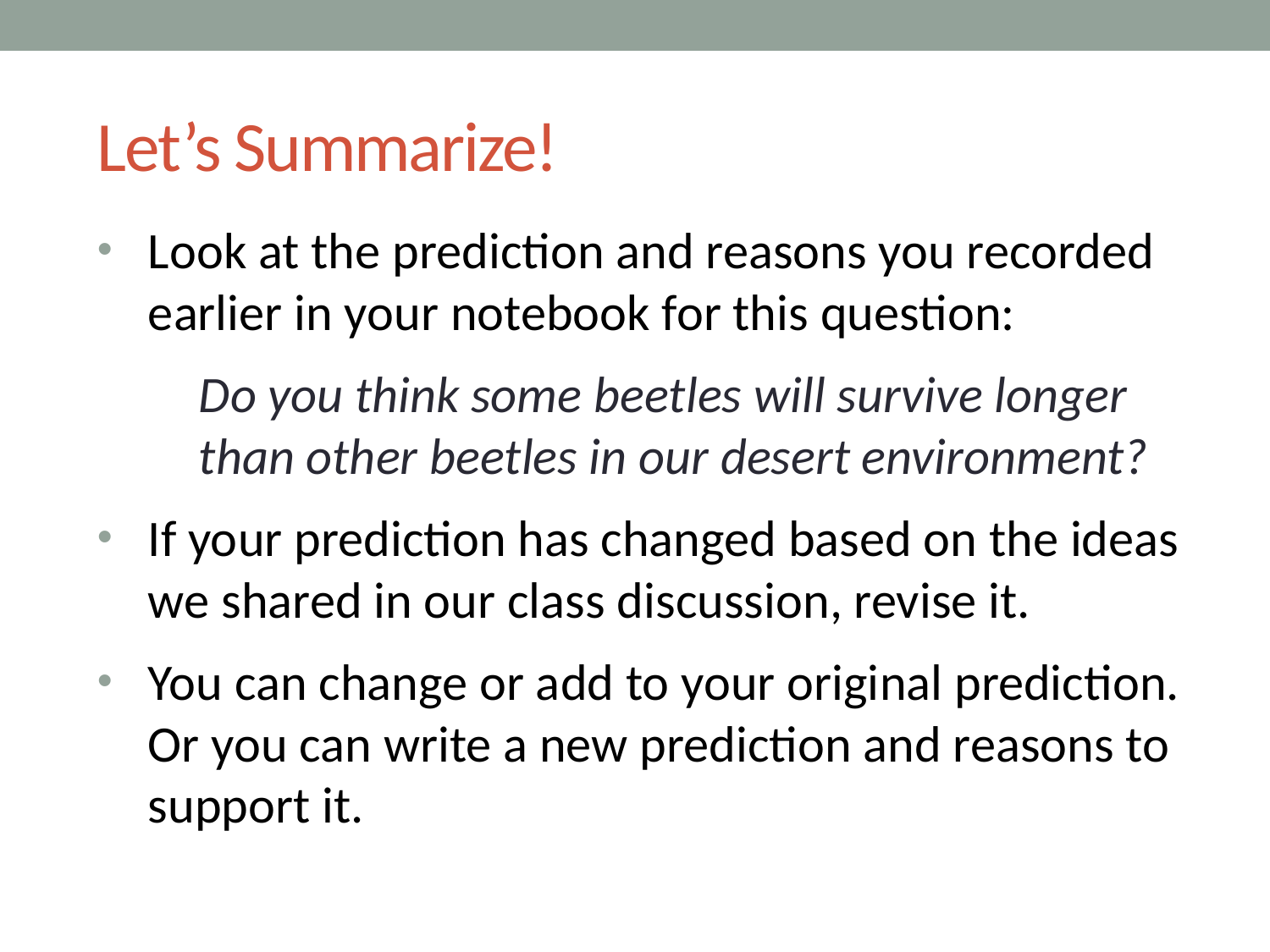

# Let’s Summarize!
Look at the prediction and reasons you recorded earlier in your notebook for this question:
Do you think some beetles will survive longer than other beetles in our desert environment?
If your prediction has changed based on the ideas we shared in our class discussion, revise it.
You can change or add to your original prediction. Or you can write a new prediction and reasons to support it.